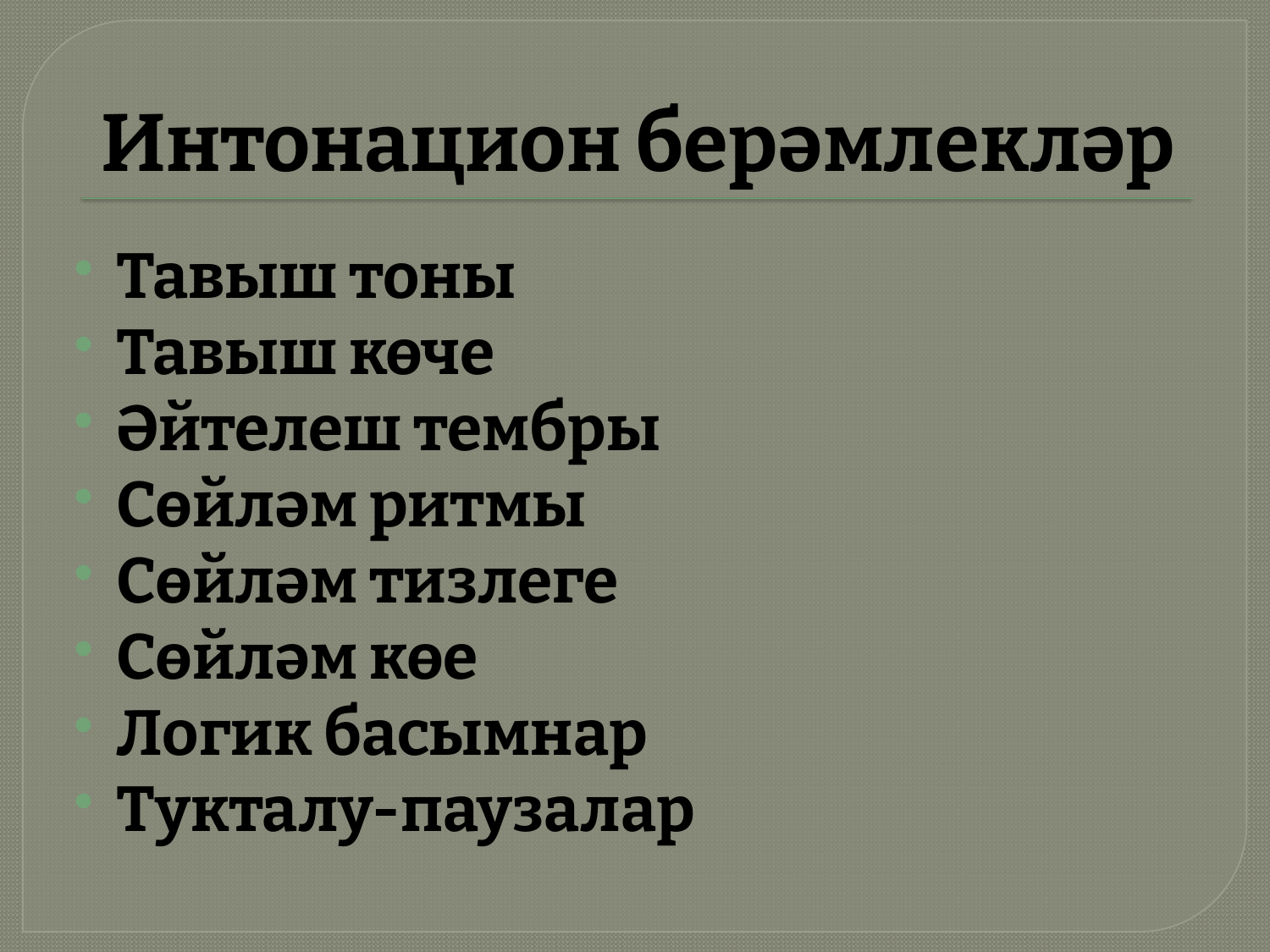

# Интонацион берәмлекләр
Тавыш тоны
Тавыш көче
Әйтелеш тембры
Сөйләм ритмы
Сөйләм тизлеге
Сөйләм көе
Логик басымнар
Тукталу-паузалар